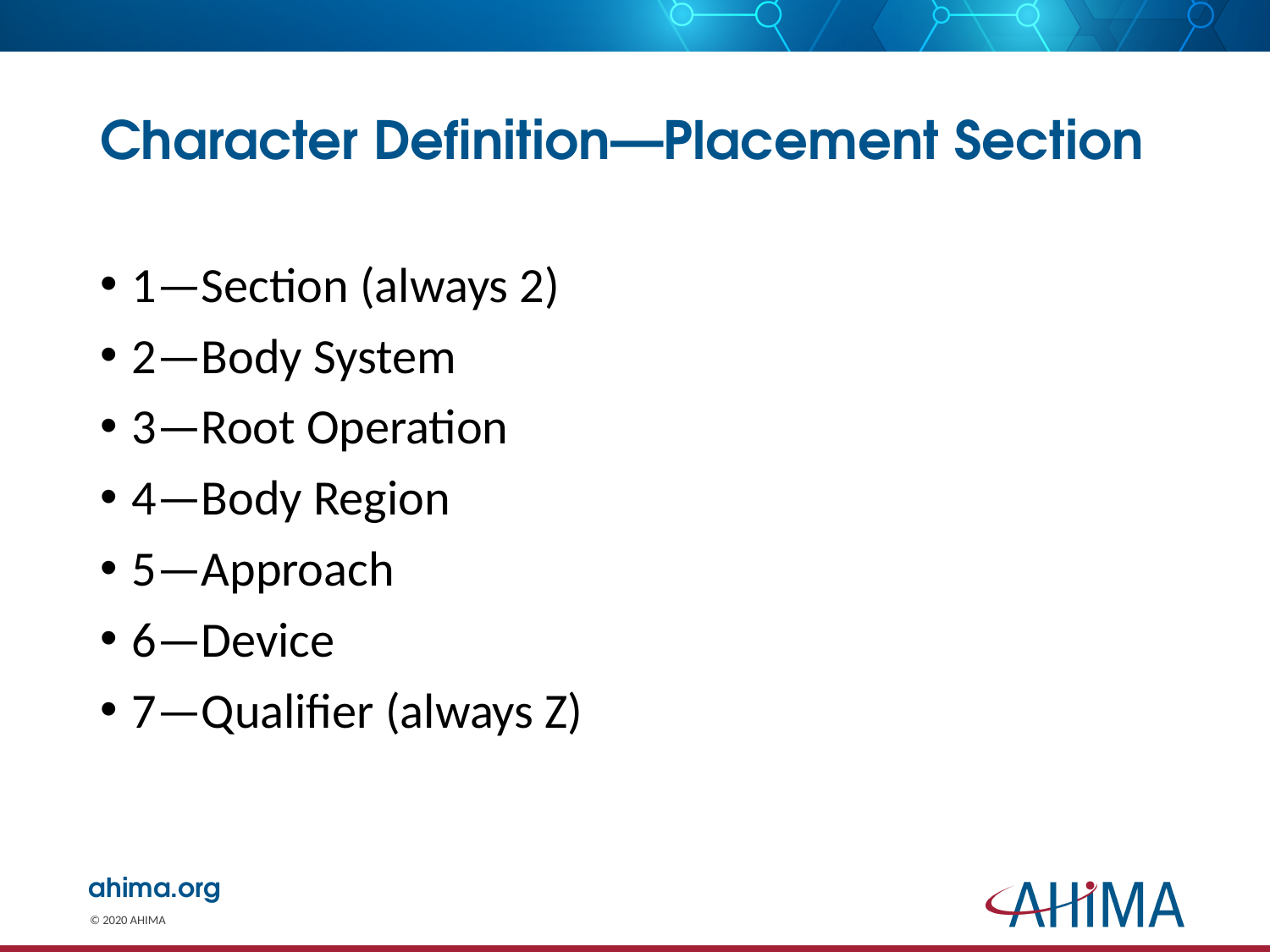

# Character Definition—Placement Section
1—Section (always 2)
2—Body System
3—Root Operation
4—Body Region
5—Approach
6—Device
7—Qualifier (always Z)